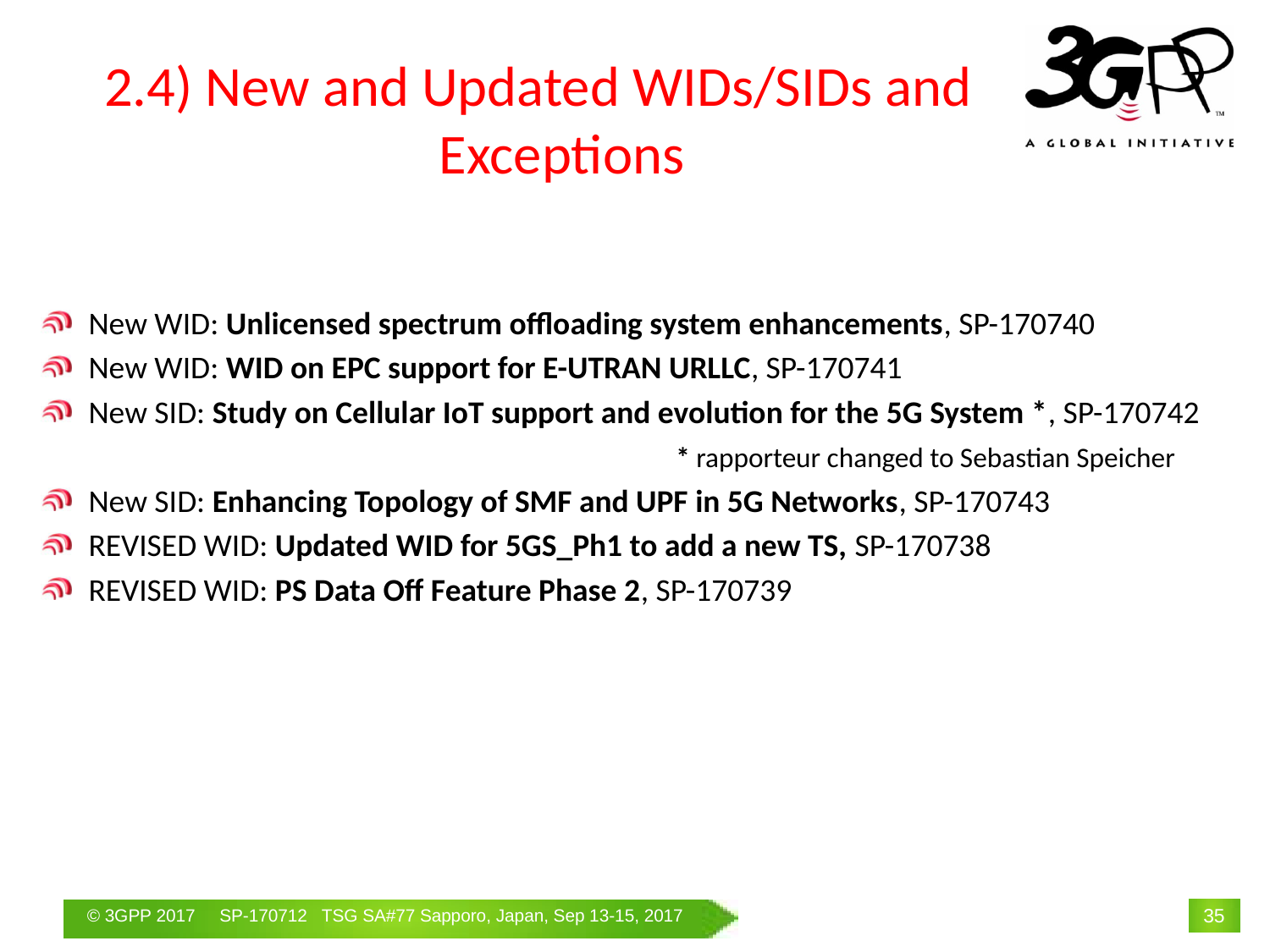

# 2.4) New and Updated WIDs/SIDs and Exceptions
New WID: Unlicensed spectrum offloading system enhancements, SP-170740
New WID: WID on EPC support for E-UTRAN URLLC, SP-170741
New SID: Study on Cellular IoT support and evolution for the 5G System *, SP-170742
					* rapporteur changed to Sebastian Speicher
New SID: Enhancing Topology of SMF and UPF in 5G Networks, SP-170743
REVISED WID: Updated WID for 5GS_Ph1 to add a new TS, SP-170738
REVISED WID: PS Data Off Feature Phase 2, SP-170739